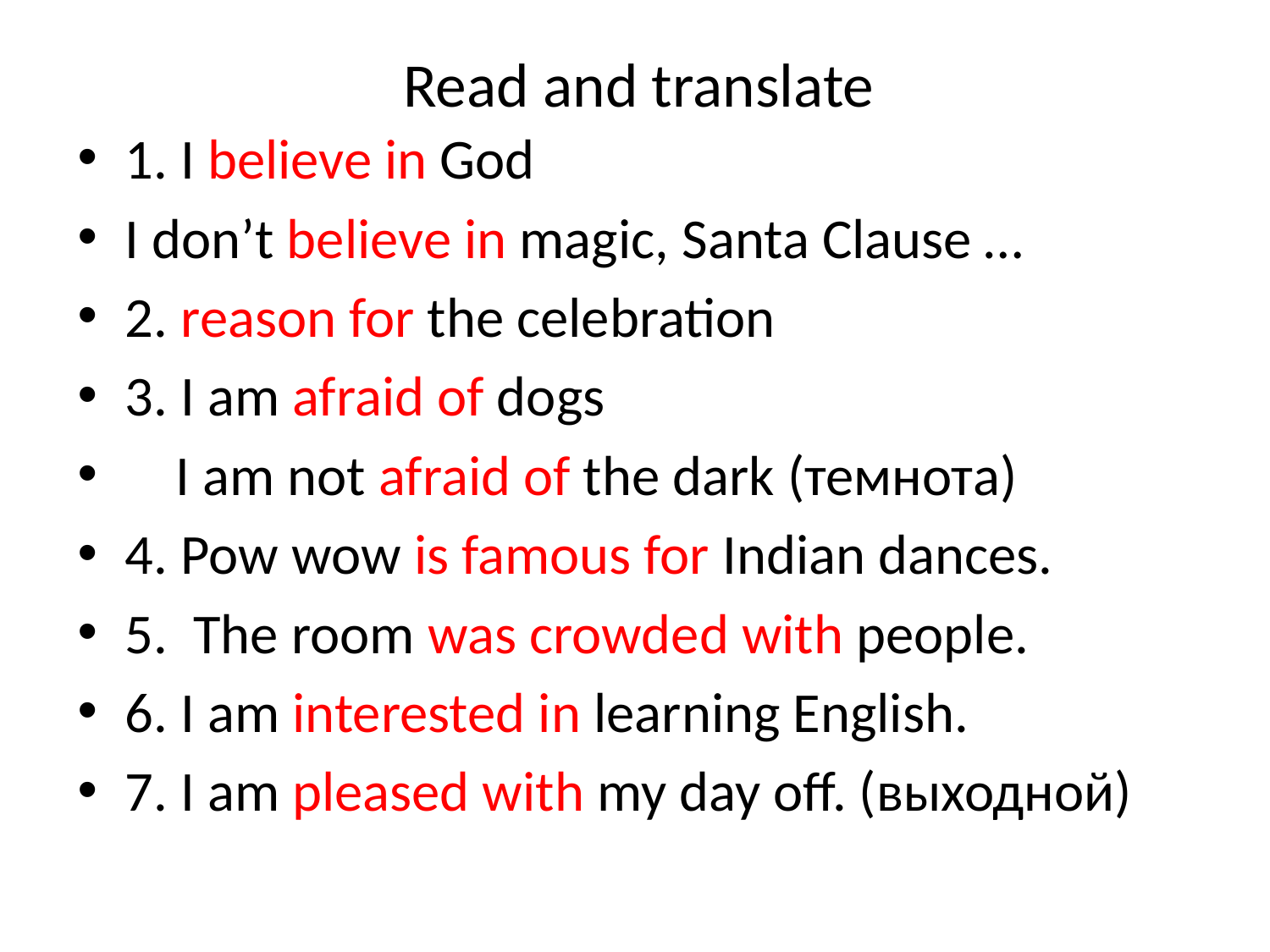

# Read and translate
1. I believe in God
I don’t believe in magic, Santa Clause …
2. reason for the celebration
3. I am afraid of dogs
    I am not afraid of the dark (темнота)
4. Pow wow is famous for Indian dances.
5.  The room was crowded with people.
6. I am interested in learning English.
7. I am pleased with my day off. (выходной)